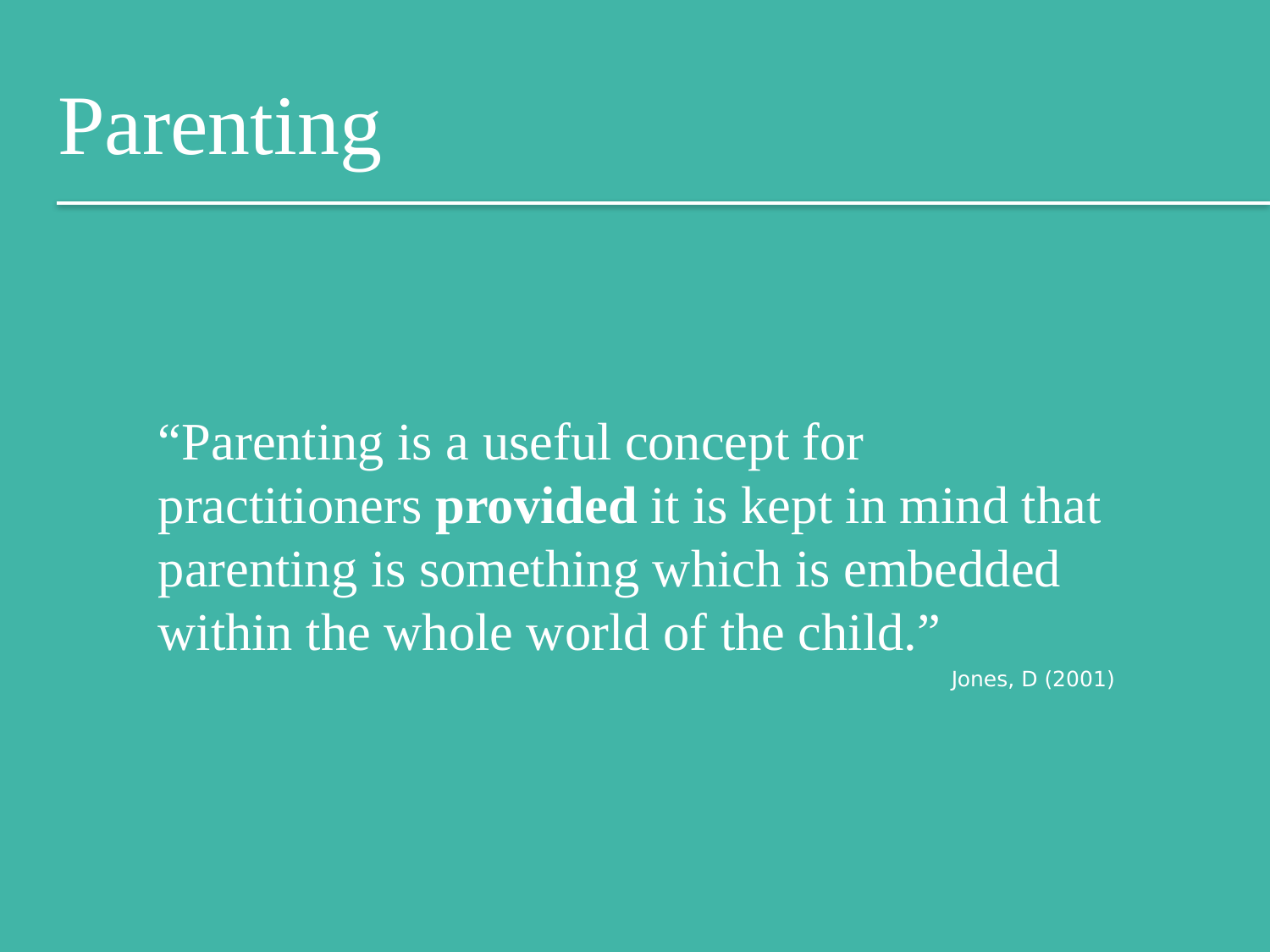

Parenting
“Parenting is a useful concept for practitioners provided it is kept in mind that parenting is something which is embedded within the whole world of the child.”
Jones, D (2001)